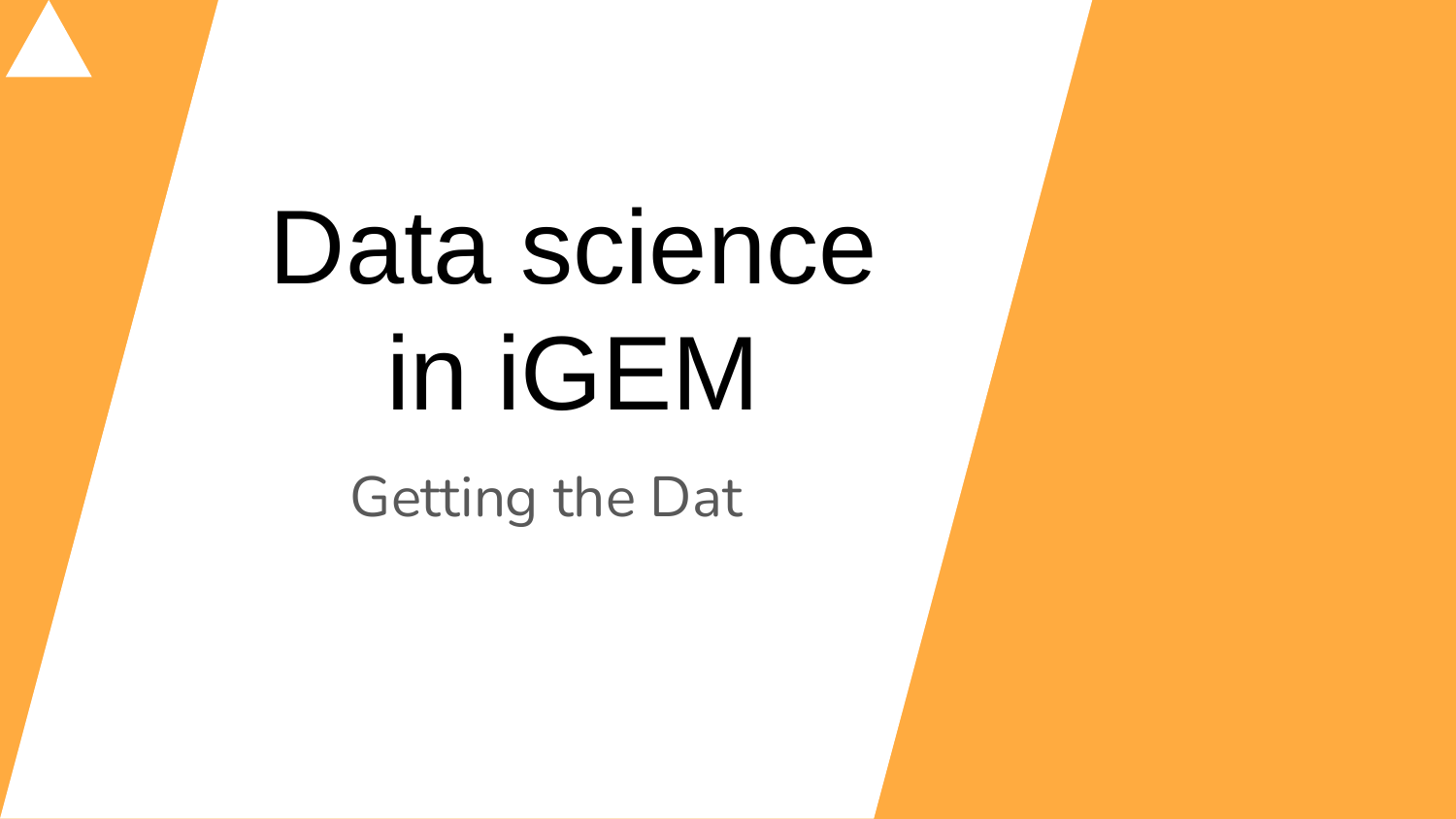

# Data science
in iGEM
Getting the Dat